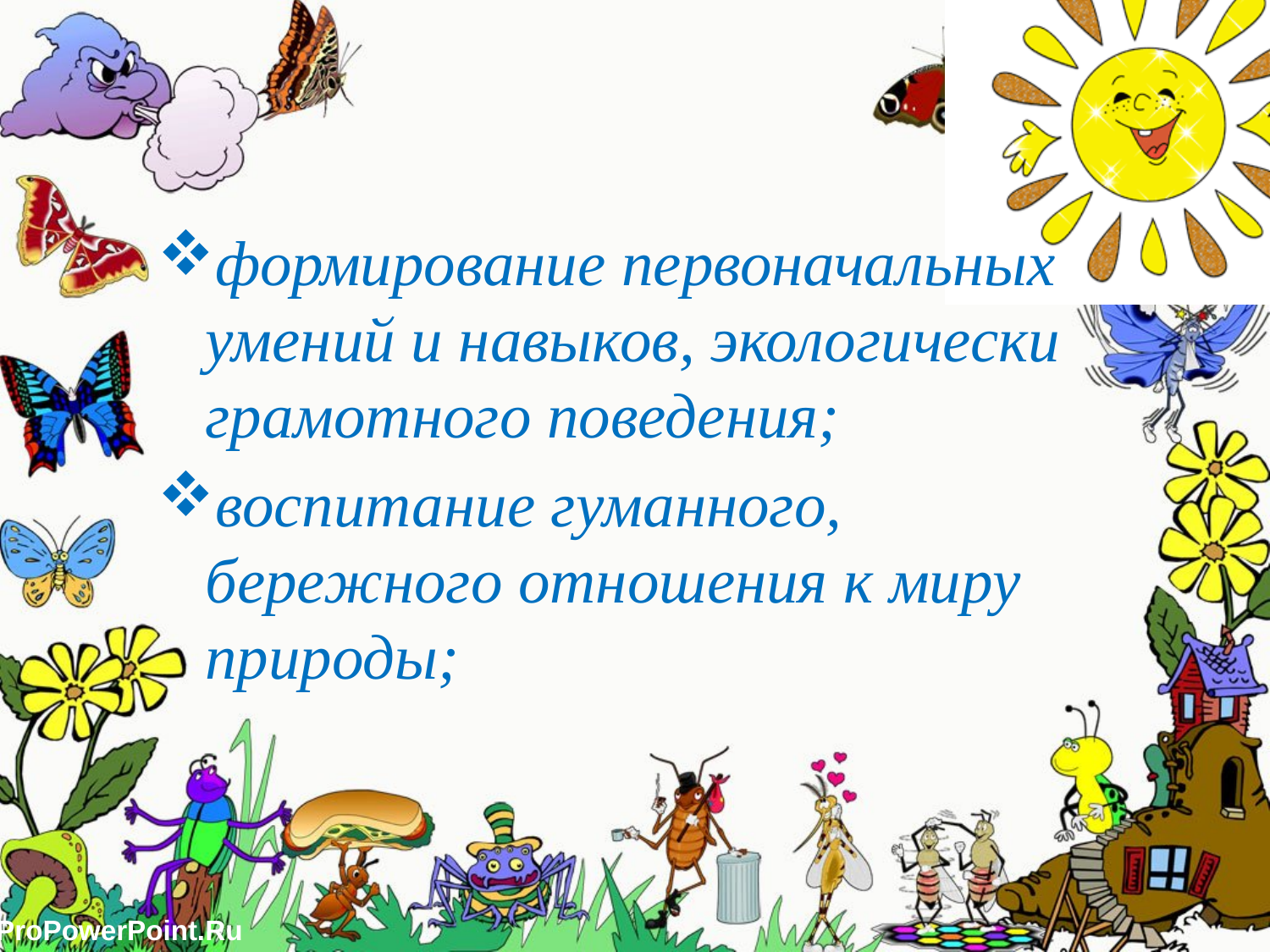

формирование первоначальных умений и навыков, экологически грамотного поведения;
воспитание гуманного, бережного отношения к миру природы;